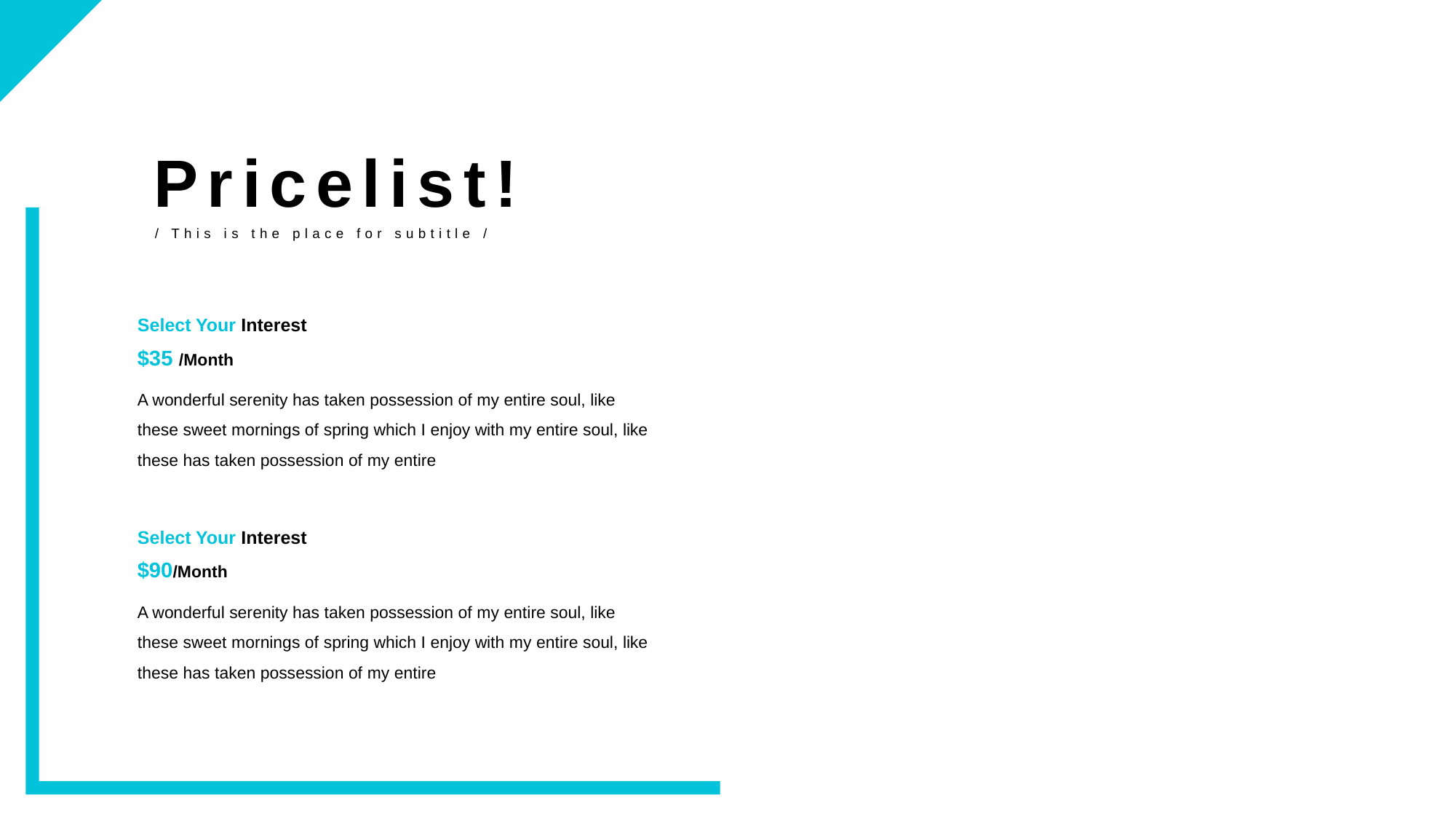

Pricelist!
/ This is the place for subtitle /

Select Your Interest
$35 /Month
A wonderful serenity has taken possession of my entire soul, like these sweet mornings of spring which I enjoy with my entire soul, like these has taken possession of my entire

Select Your Interest
$90/Month
A wonderful serenity has taken possession of my entire soul, like these sweet mornings of spring which I enjoy with my entire soul, like these has taken possession of my entire